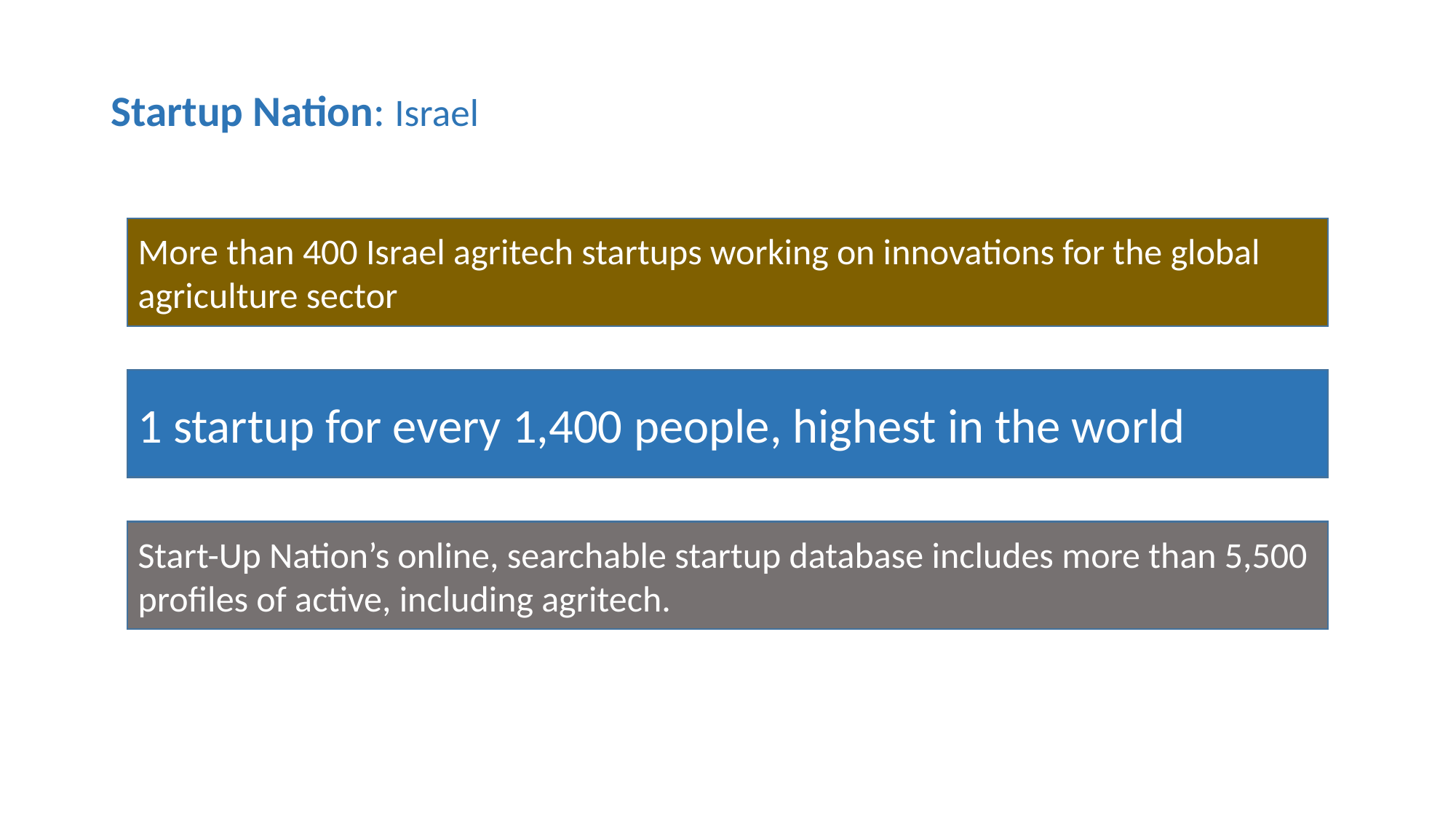

# Startup Nation: Israel
More than 400 Israel agritech startups working on innovations for the global agriculture sector
1 startup for every 1,400 people, highest in the world
Start-Up Nation’s online, searchable startup database includes more than 5,500 profiles of active, including agritech.